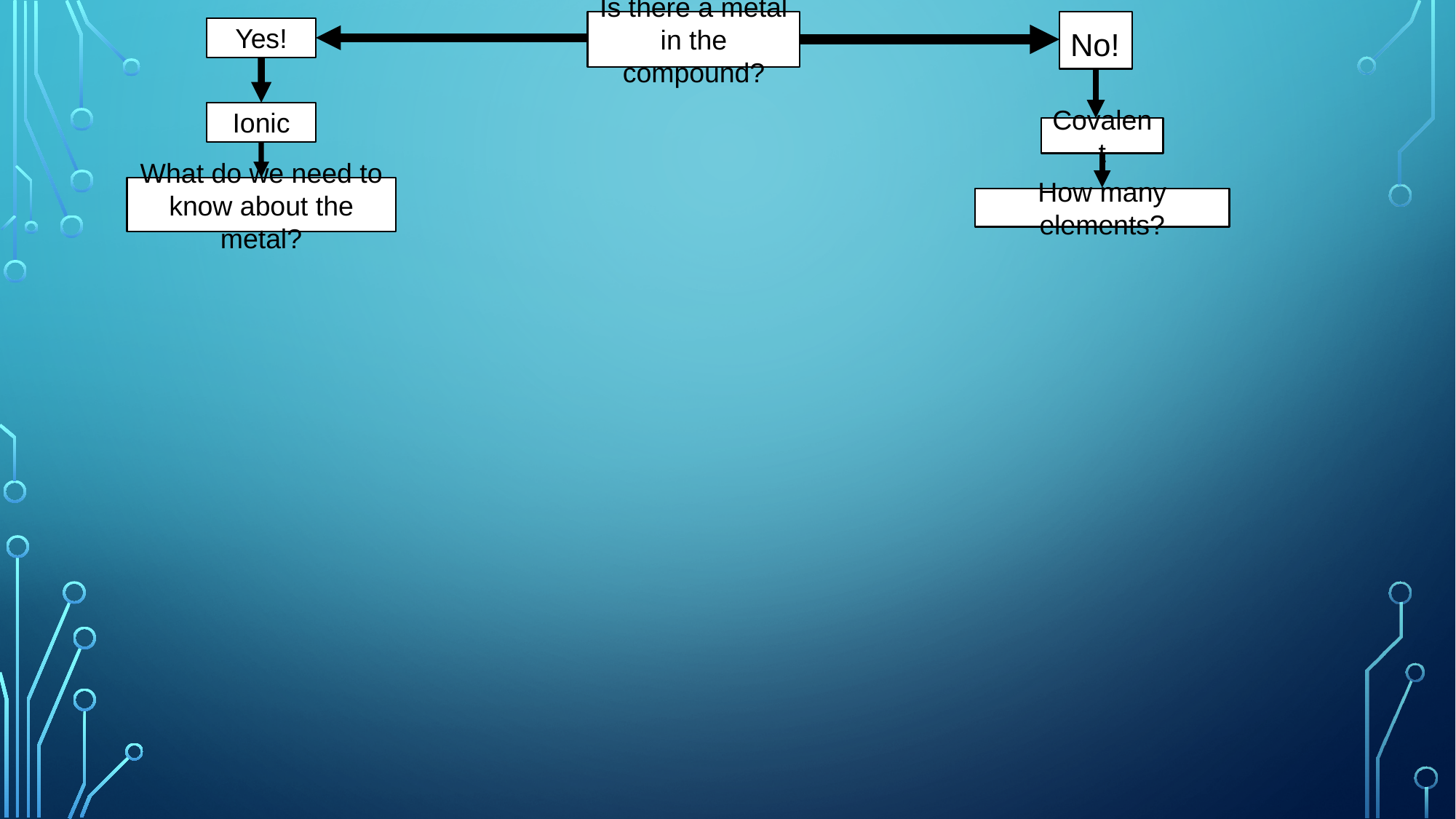

Is there a metal in the compound?
No!
Yes!
Ionic
Covalent
What do we need to know about the metal?
How many elements?